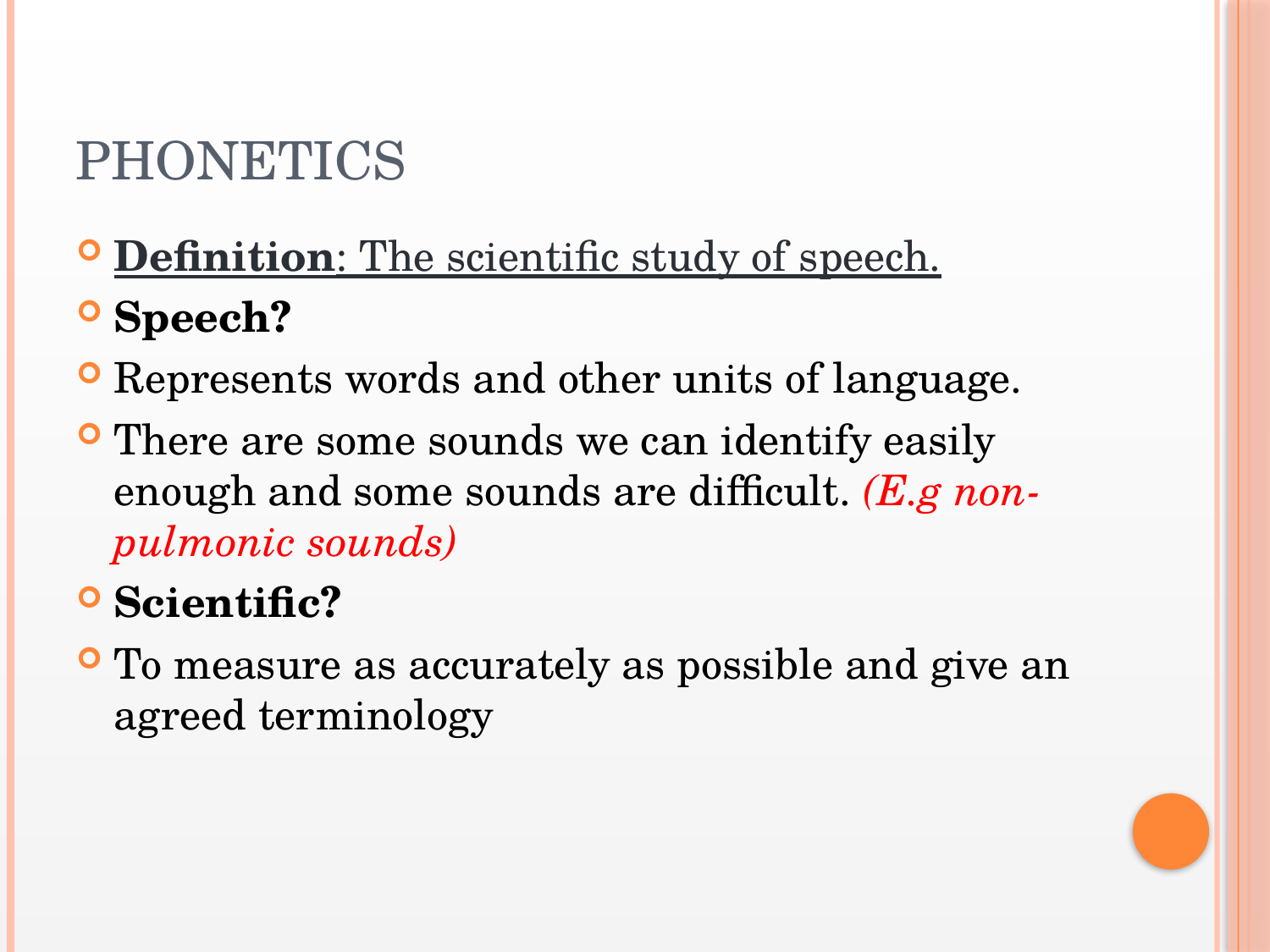

# Phonetics
Definition: The scientific study of speech.
Speech?
Represents words and other units of language.
There are some sounds we can identify easily enough and some sounds are difficult. (E.g non-pulmonic sounds)
Scientific?
To measure as accurately as possible and give an agreed terminology